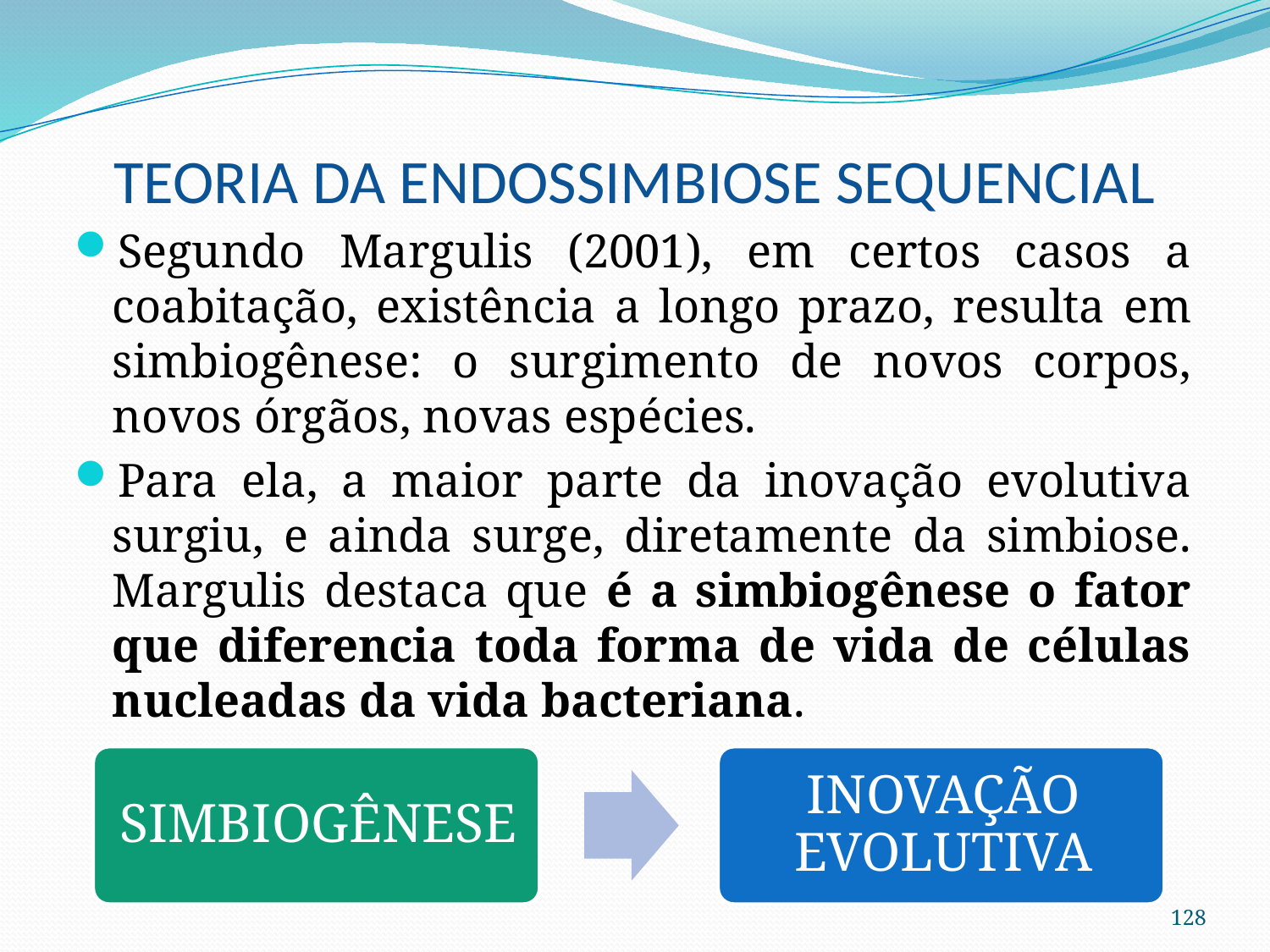

# TEORIA DA ENDOSSIMBIOSE SEQUENCIAL
Segundo Margulis (2001), em certos casos a coabitação, existência a longo prazo, resulta em simbiogênese: o surgimento de novos corpos, novos órgãos, novas espécies.
Para ela, a maior parte da inovação evolutiva surgiu, e ainda surge, diretamente da simbiose. Margulis destaca que é a simbiogênese o fator que diferencia toda forma de vida de células nucleadas da vida bacteriana.

SIMBIOGÊNESE

INOVAÇÃO EVOLUTIVA
128